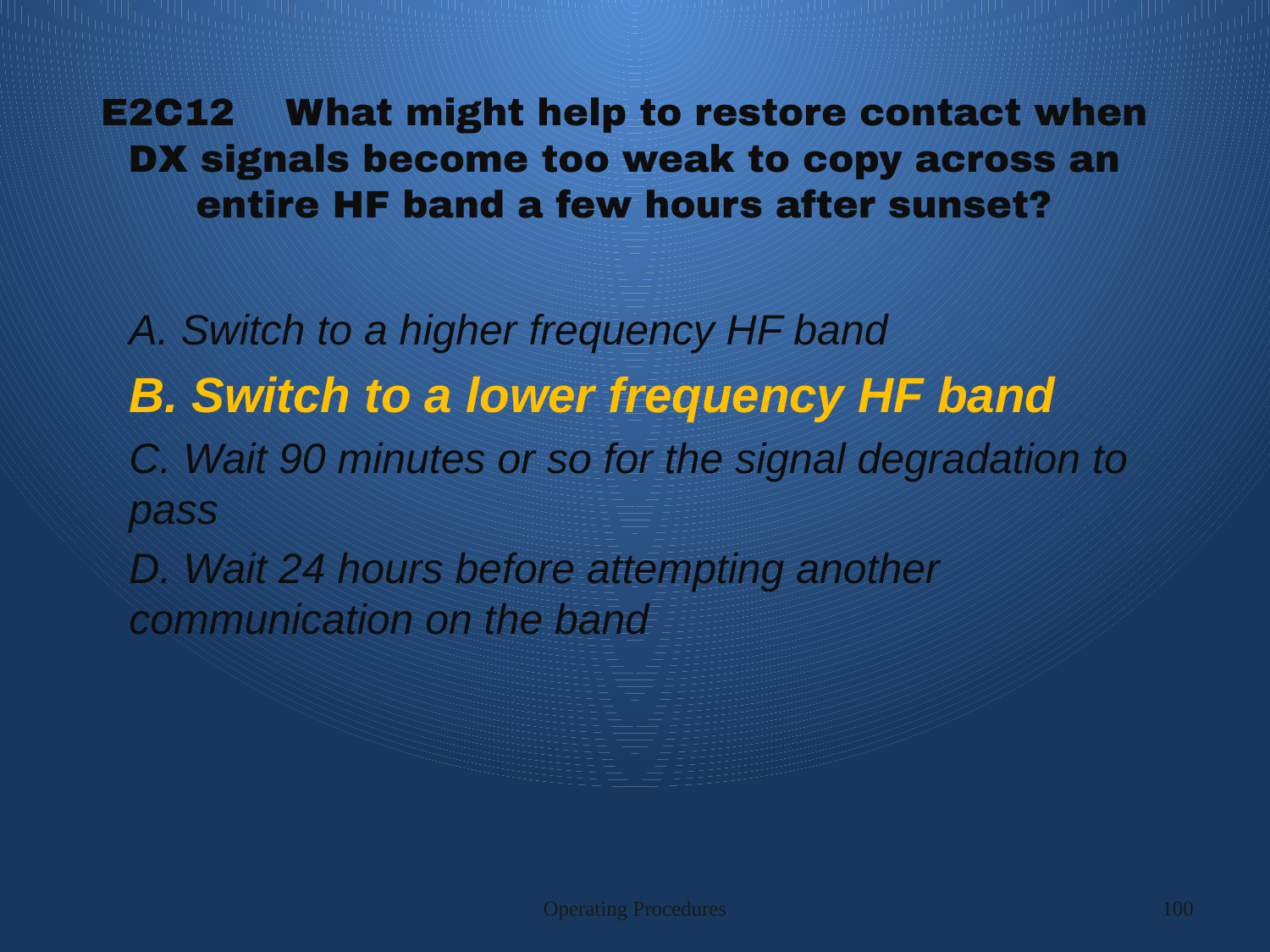

# E2C12    What might help to restore contact when DX signals become too weak to copy across an entire HF band a few hours after sunset?
A. Switch to a higher frequency HF band
B. Switch to a lower frequency HF band
C. Wait 90 minutes or so for the signal degradation to pass
D. Wait 24 hours before attempting another communication on the band
Operating Procedures
100